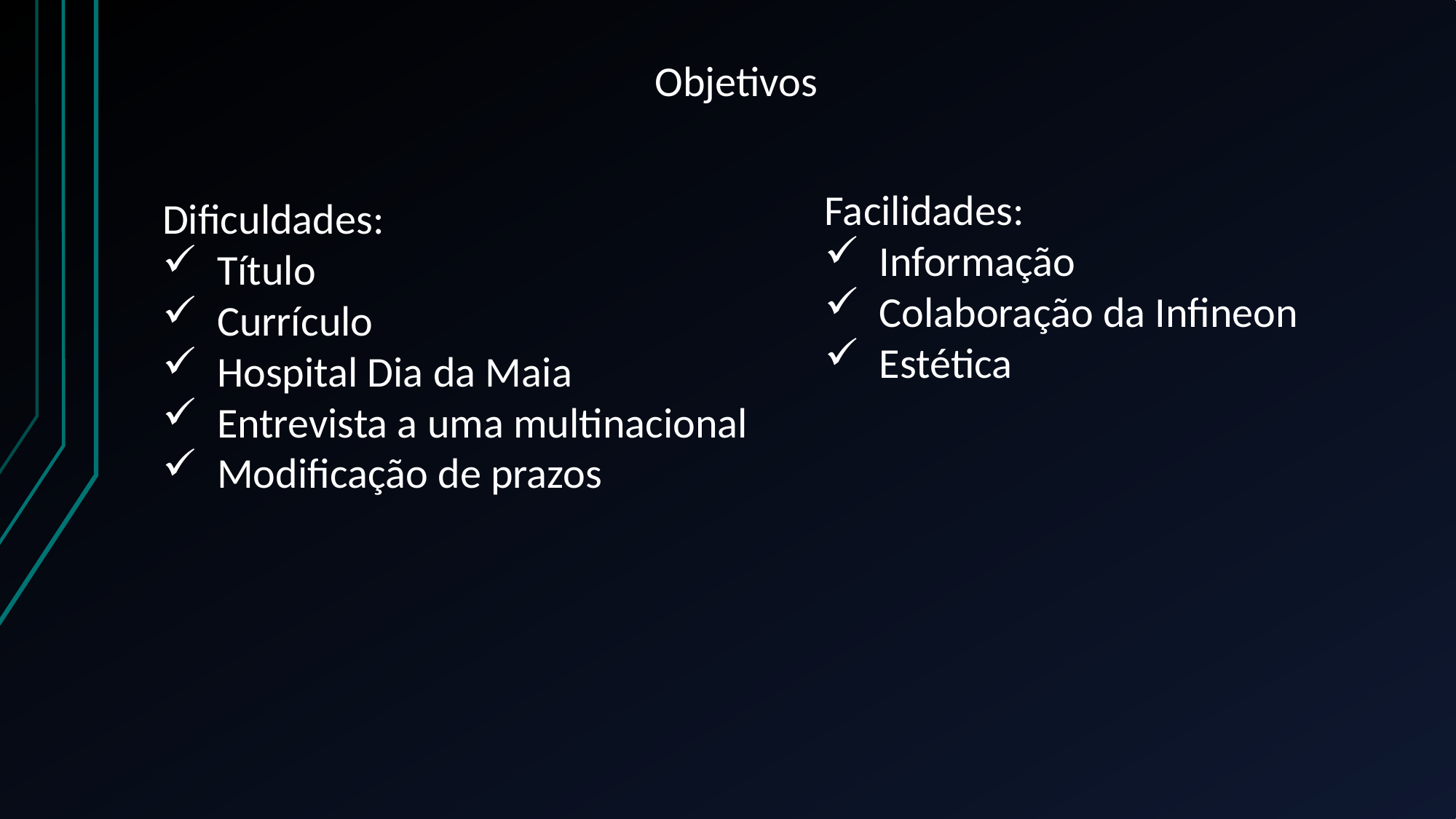

Objetivos
Facilidades:
Informação
Colaboração da Infineon
Estética
Dificuldades:
Título
Currículo
Hospital Dia da Maia
Entrevista a uma multinacional
Modificação de prazos